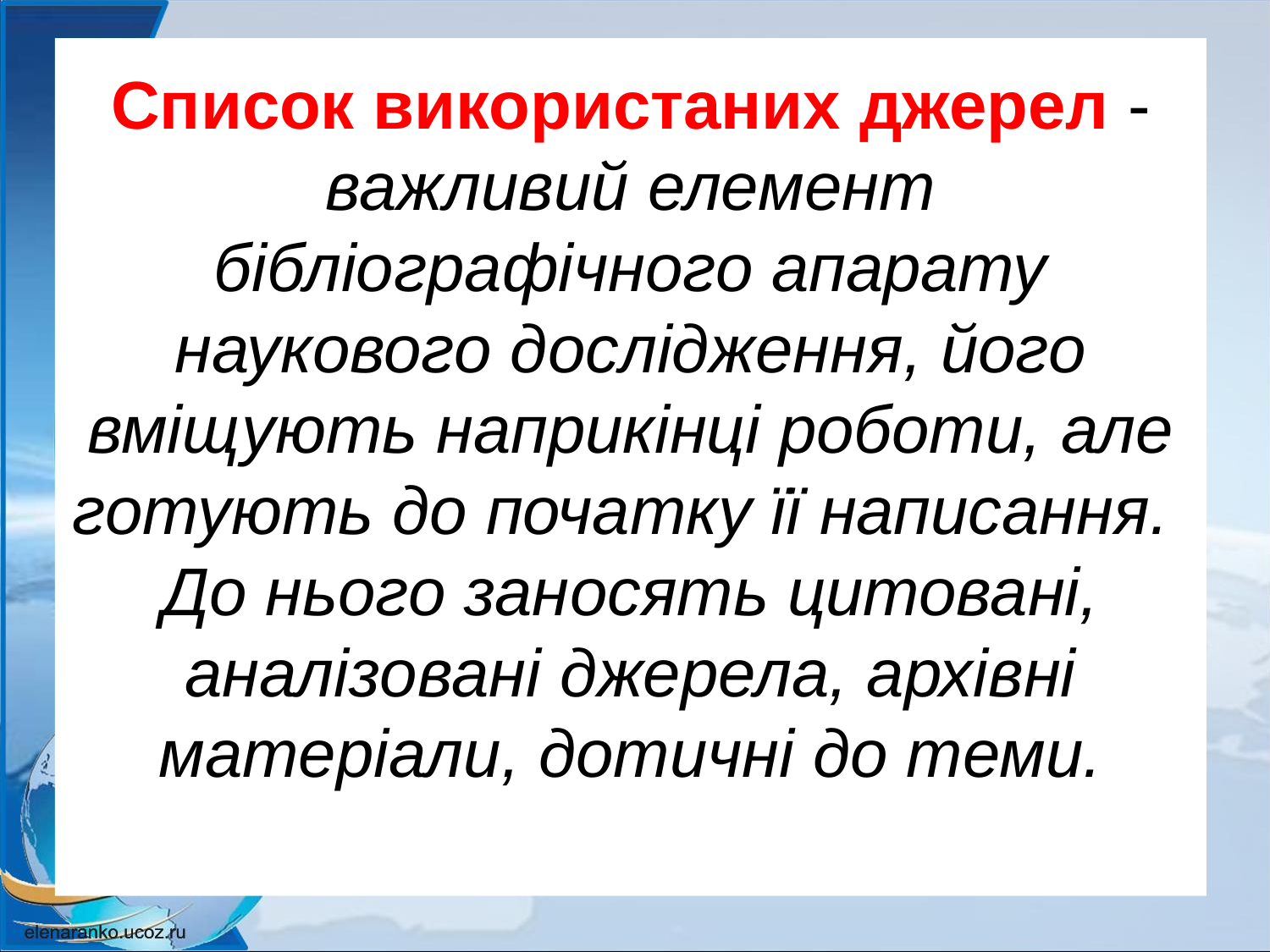

# Список використаних джерел - важливий елемент бібліографічного апарату наукового дослідження, його вміщують наприкінці роботи, але готують до початку її написання. До нього заносять цитовані, аналізовані джерела, архівні матеріали, дотичні до теми.